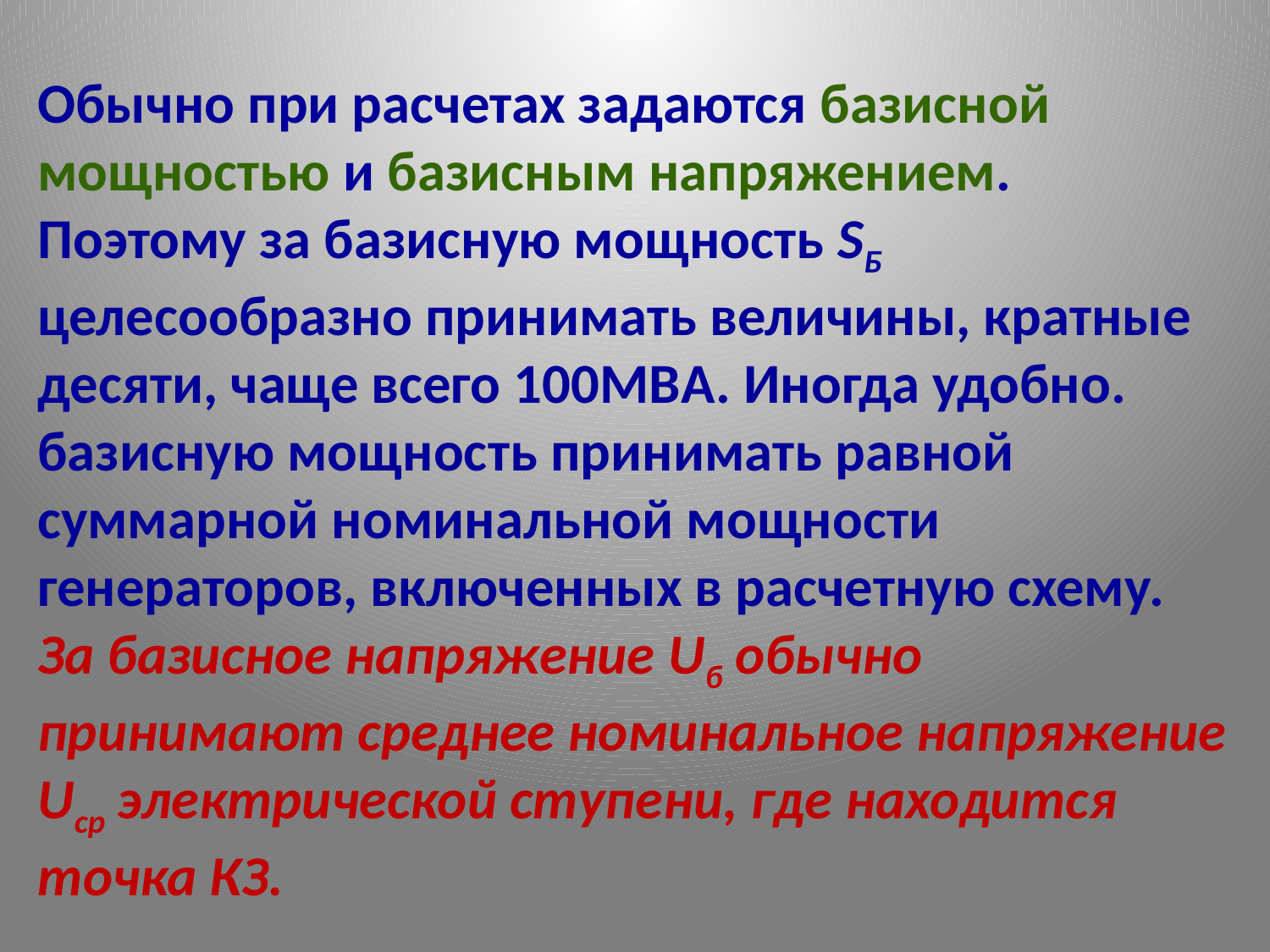

# Обычно при расчетах задаются базисной мощностью и базисным напряжением. Поэтому за базисную мощность Sб целесообразно принимать величины, кратные десяти, чаще всего 100MBА. Иногда удобно. базисную мощность принимать равной суммарной номинальной мощности генераторов, включенных в расчетную схему. За базисное напряжение Uб обычно принимают среднее номинальное напряжение Uср электрической ступени, где находится точка КЗ.